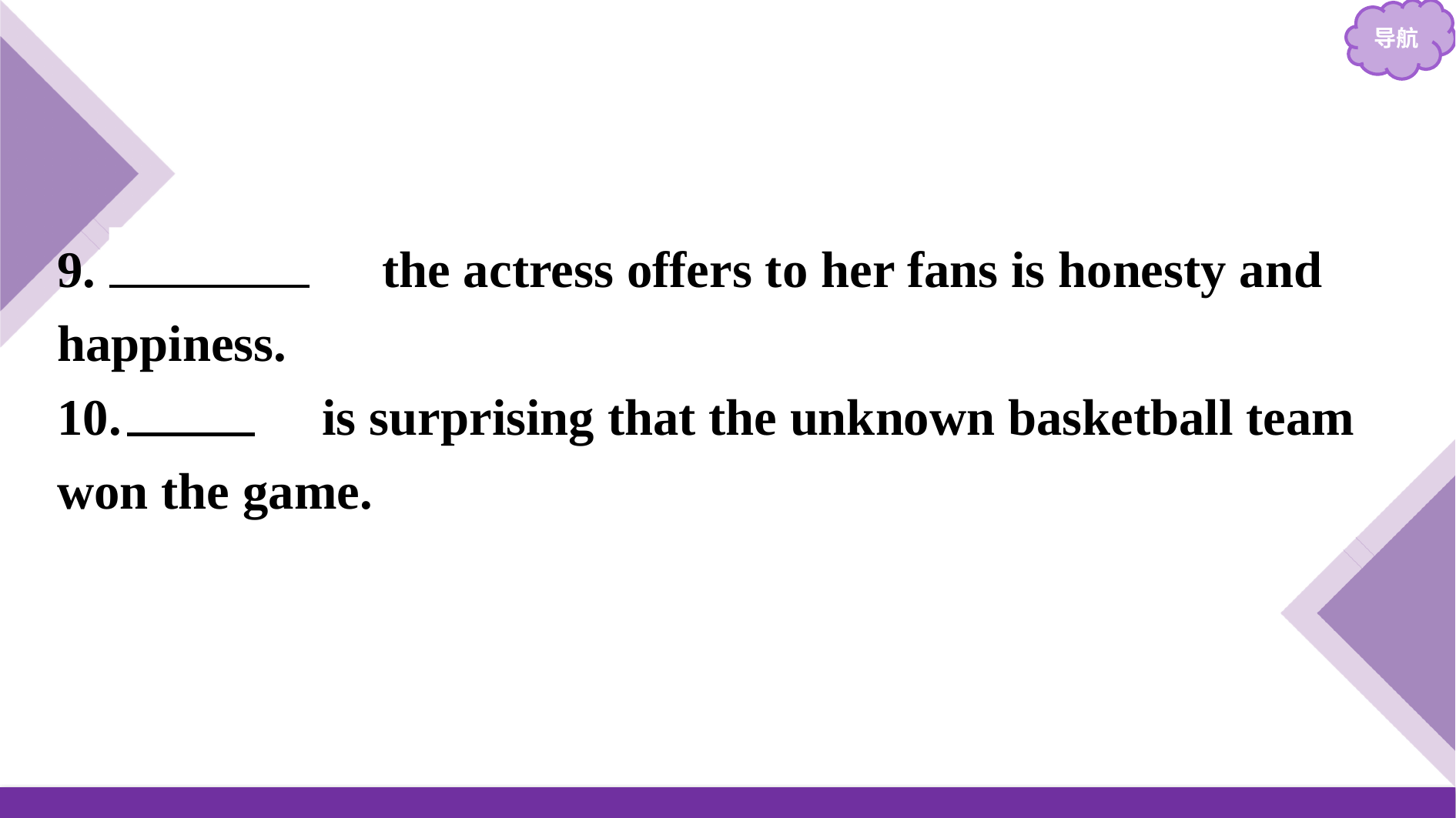

9.　What　 the actress offers to her fans is honesty and happiness.
10.　It　 is surprising that the unknown basketball team won the game.